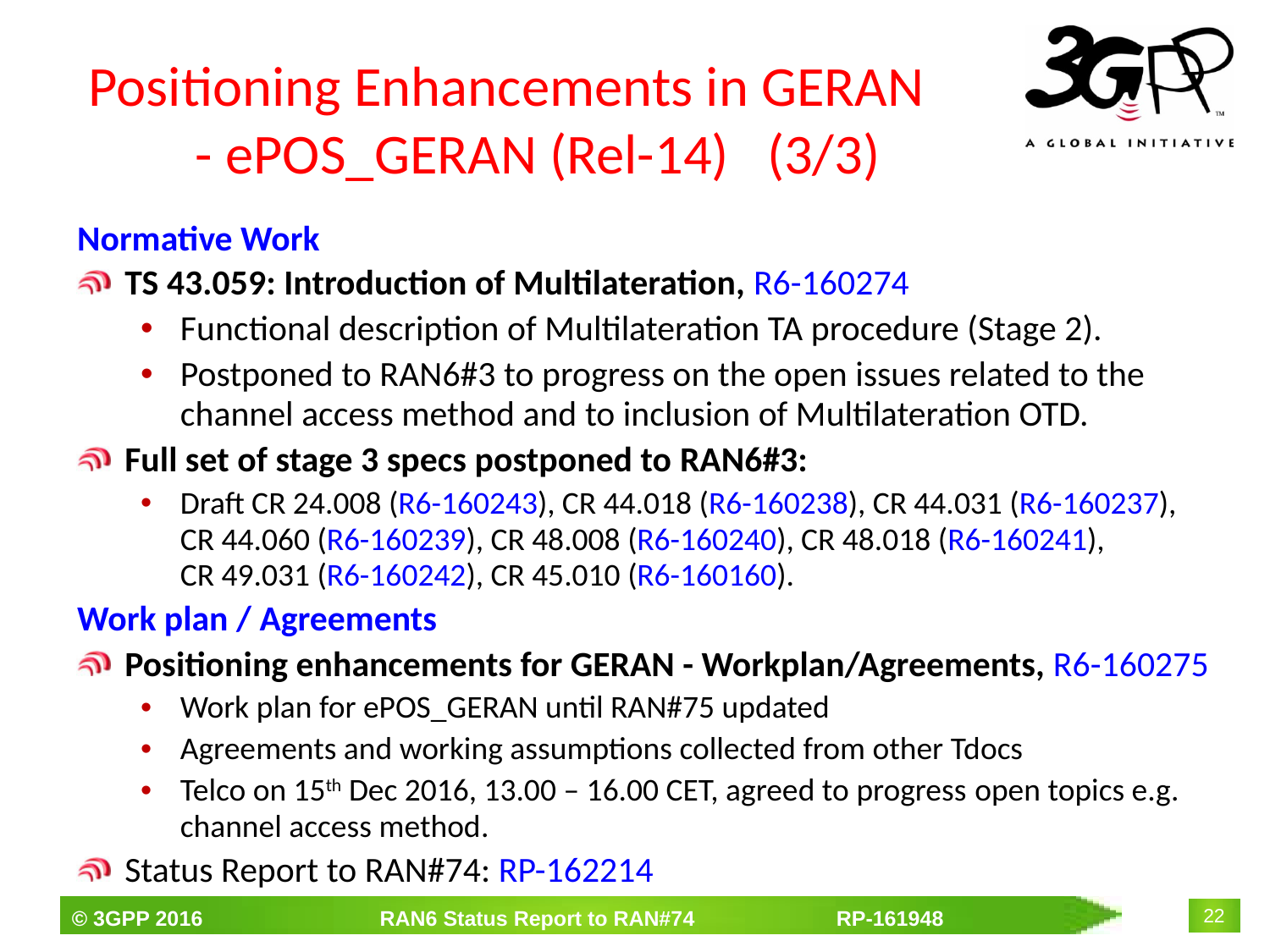

# Positioning Enhancements in GERAN      - ePOS_GERAN (Rel-14)   (3/3)
Normative Work
TS 43.059: Introduction of Multilateration, R6-160274
Functional description of Multilateration TA procedure (Stage 2).
Postponed to RAN6#3 to progress on the open issues related to the channel access method and to inclusion of Multilateration OTD.
Full set of stage 3 specs postponed to RAN6#3:
Draft CR 24.008 (R6-160243), CR 44.018 (R6-160238), CR 44.031 (R6-160237),     CR 44.060 (R6-160239), CR 48.008 (R6-160240), CR 48.018 (R6-160241),                CR 49.031 (R6-160242), CR 45.010 (R6-160160).
Work plan / Agreements
Positioning enhancements for GERAN - Workplan/Agreements, R6-160275
Work plan for ePOS_GERAN until RAN#75 updated
Agreements and working assumptions collected from other Tdocs
Telco on 15th Dec 2016, 13.00 – 16.00 CET, agreed to progress open topics e.g. channel access method.
Status Report to RAN#74: RP-162214